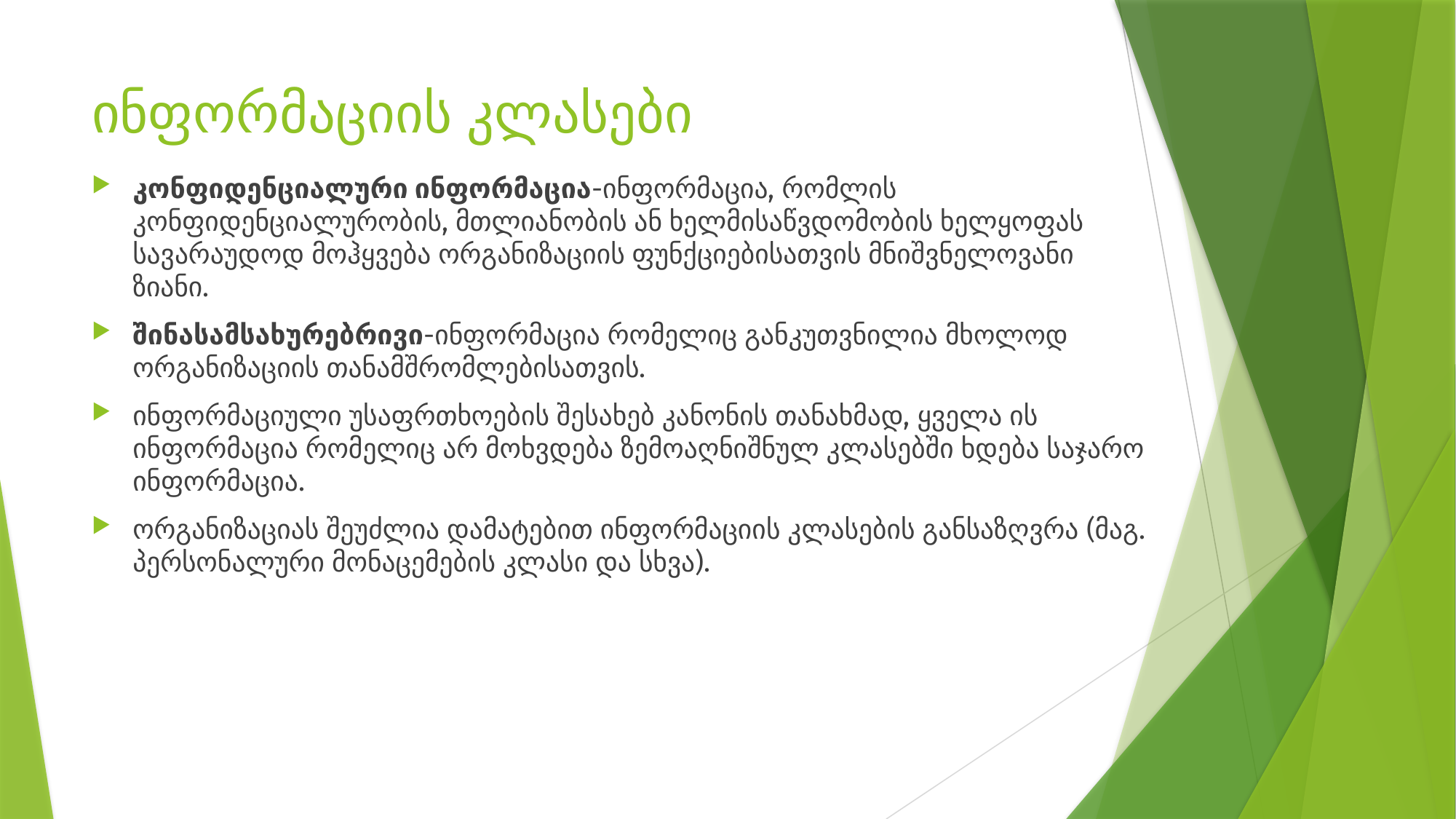

# ინფორმაციის კლასები
კონფიდენციალური ინფორმაცია-ინფორმაცია, რომლის კონფიდენციალურობის, მთლიანობის ან ხელმისაწვდომობის ხელყოფას სავარაუდოდ მოჰყვება ორგანიზაციის ფუნქციებისათვის მნიშვნელოვანი ზიანი.
შინასამსახურებრივი-ინფორმაცია რომელიც განკუთვნილია მხოლოდ ორგანიზაციის თანამშრომლებისათვის.
ინფორმაციული უსაფრთხოების შესახებ კანონის თანახმად, ყველა ის ინფორმაცია რომელიც არ მოხვდება ზემოაღნიშნულ კლასებში ხდება საჯარო ინფორმაცია.
ორგანიზაციას შეუძლია დამატებით ინფორმაციის კლასების განსაზღვრა (მაგ. პერსონალური მონაცემების კლასი და სხვა).